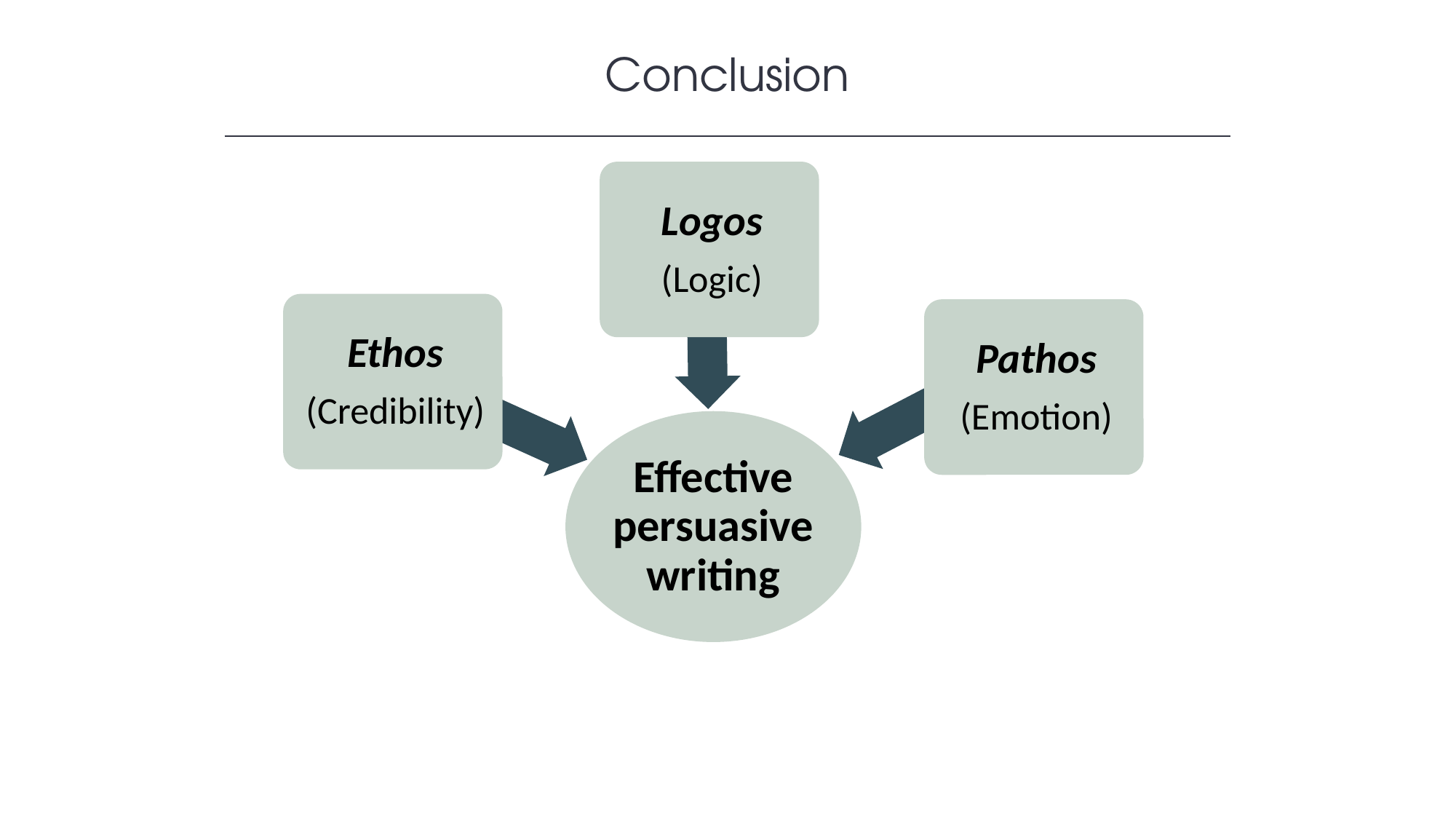

Conclusion
HAWKES LEARNING
Effective persuasive writing
Ethos
(Credibility)
Logos
(Logic)
Pathos
(Emotion)